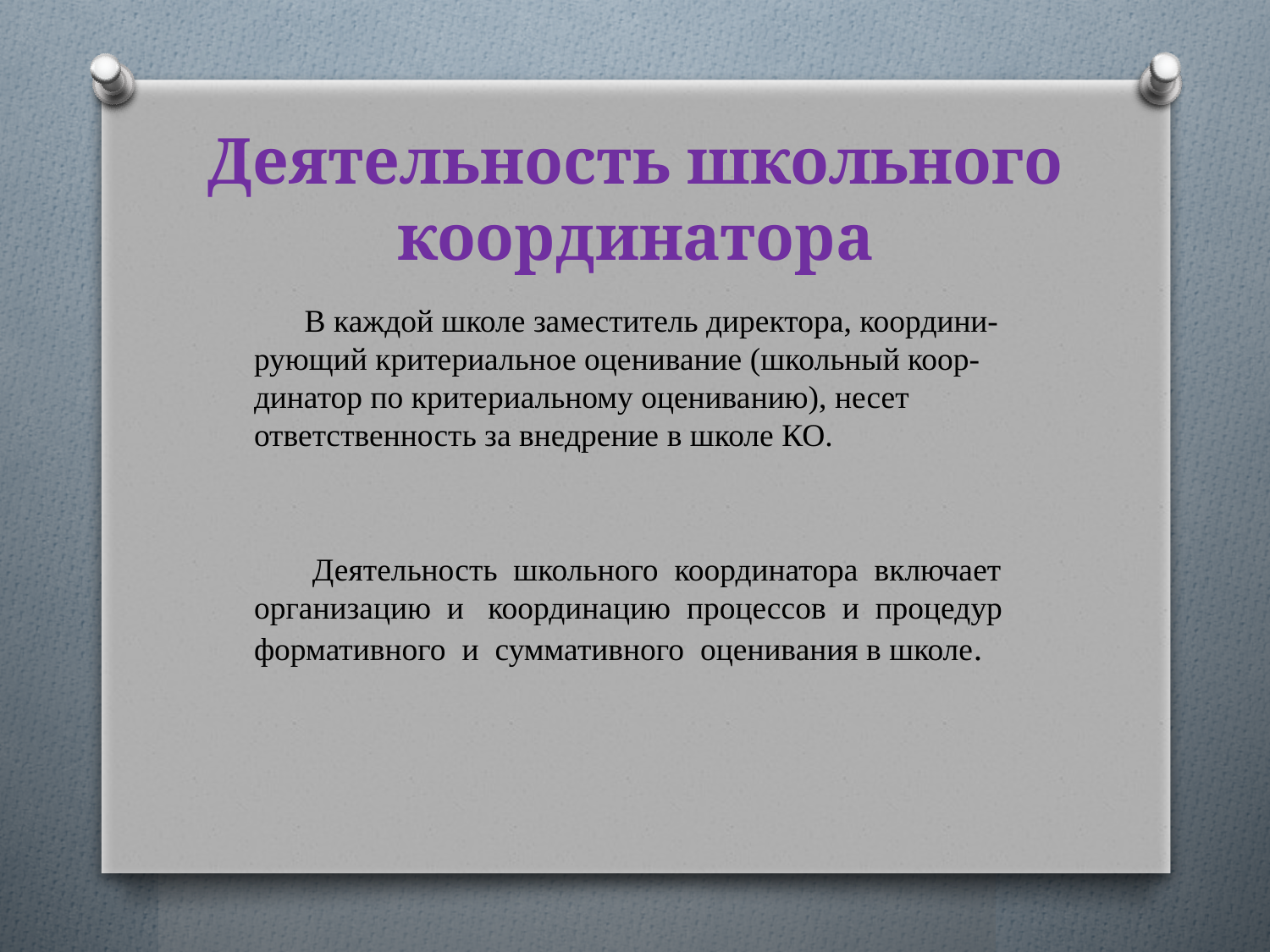

# Деятельность школьного координатора
           В каждой школе заместитель директора, координи-рующий критериальное оценивание (школьный коор-динатор по критериальному оцениванию), несет ответственность за внедрение в школе КО.

            Деятельность  школьного  координатора  включает  организацию  и   координацию  процессов  и  процедур  формативного  и  суммативного  оценивания в школе.